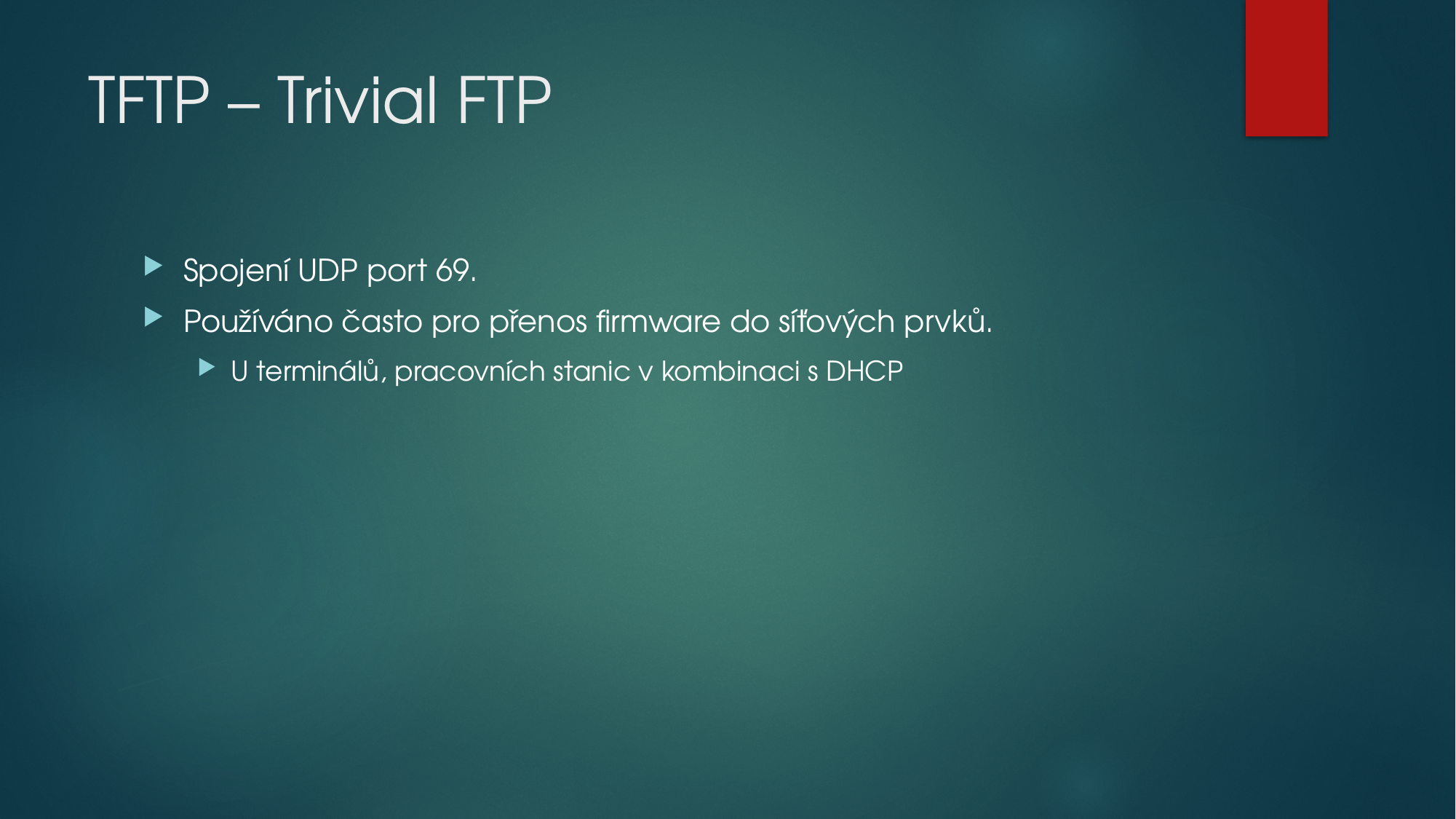

# TFTP – Trivial FTP
Spojení UDP port 69.
Používáno často pro přenos firmware do síťových prvků.
U terminálů, pracovních stanic v kombinaci s DHCP